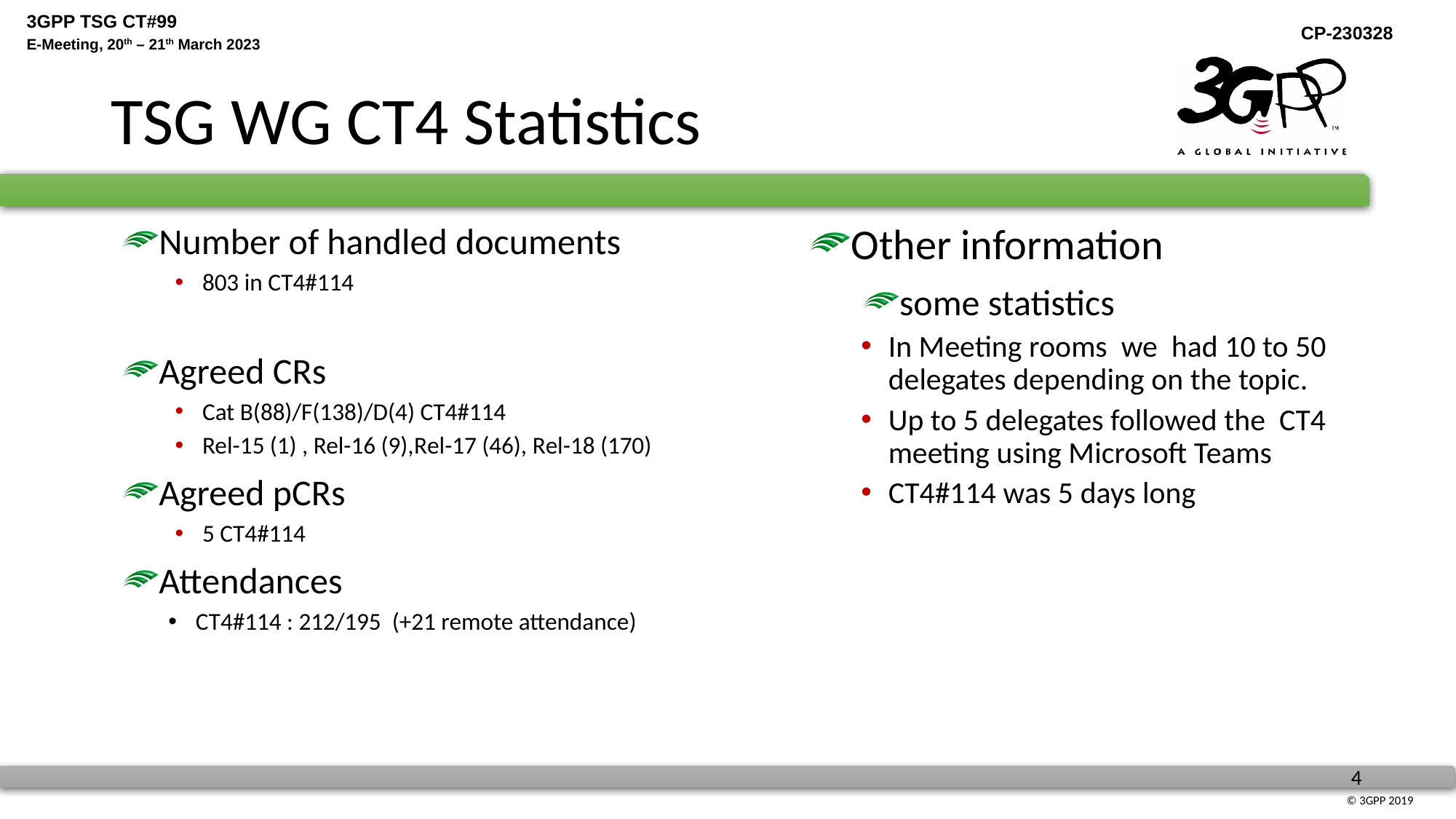

# TSG WG CT4 Statistics
Number of handled documents
803 in CT4#114

Agreed CRs
Cat B(88)/F(138)/D(4) CT4#114
Rel-15 (1) , Rel-16 (9),Rel-17 (46), Rel-18 (170)
Agreed pCRs
5 CT4#114
Attendances
CT4#114 : 212/195  (+21 remote attendance)

Other information
some statistics
In Meeting rooms  we  had 10 to 50 delegates depending on the topic.
Up to 5 delegates followed the  CT4 meeting using Microsoft Teams
CT4#114 was 5 days long